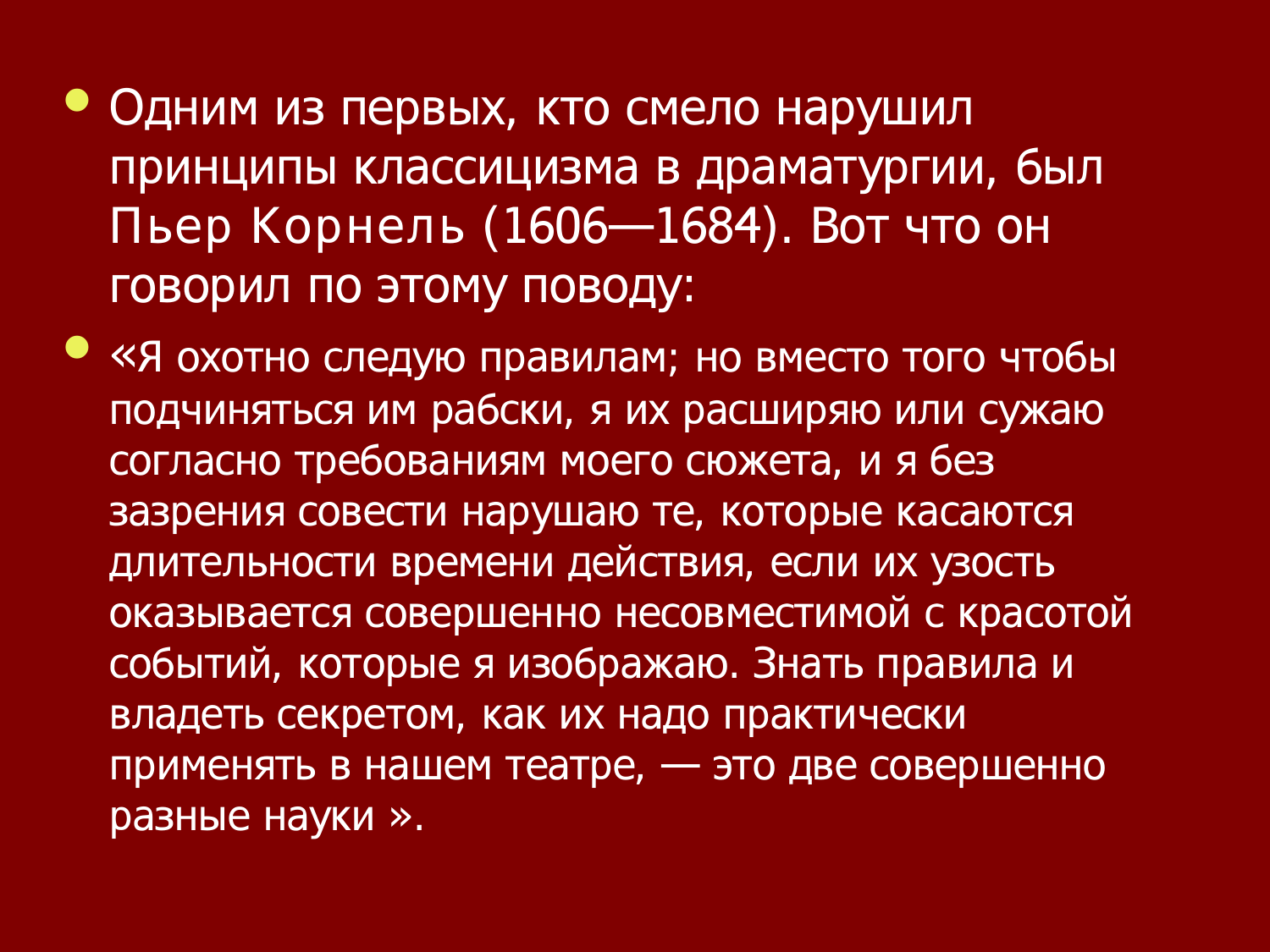

Одним из первых, кто смело нарушил принципы классицизма в драматургии, был Пьер Корнель (1606—1684). Вот что он говорил по этому поводу:
«Я охотно следую правилам; но вместо того чтобы подчиняться им рабски, я их расширяю или сужаю согласно требованиям моего сюжета, и я без зазрения совести нарушаю те, которые ка­саются длительности времени действия, если их узость оказыва­ется совершенно несовместимой с красотой событий, которые я изображаю. Знать правила и владеть секретом, как их надо практически применять в нашем театре, — это две совершенно разные науки ».